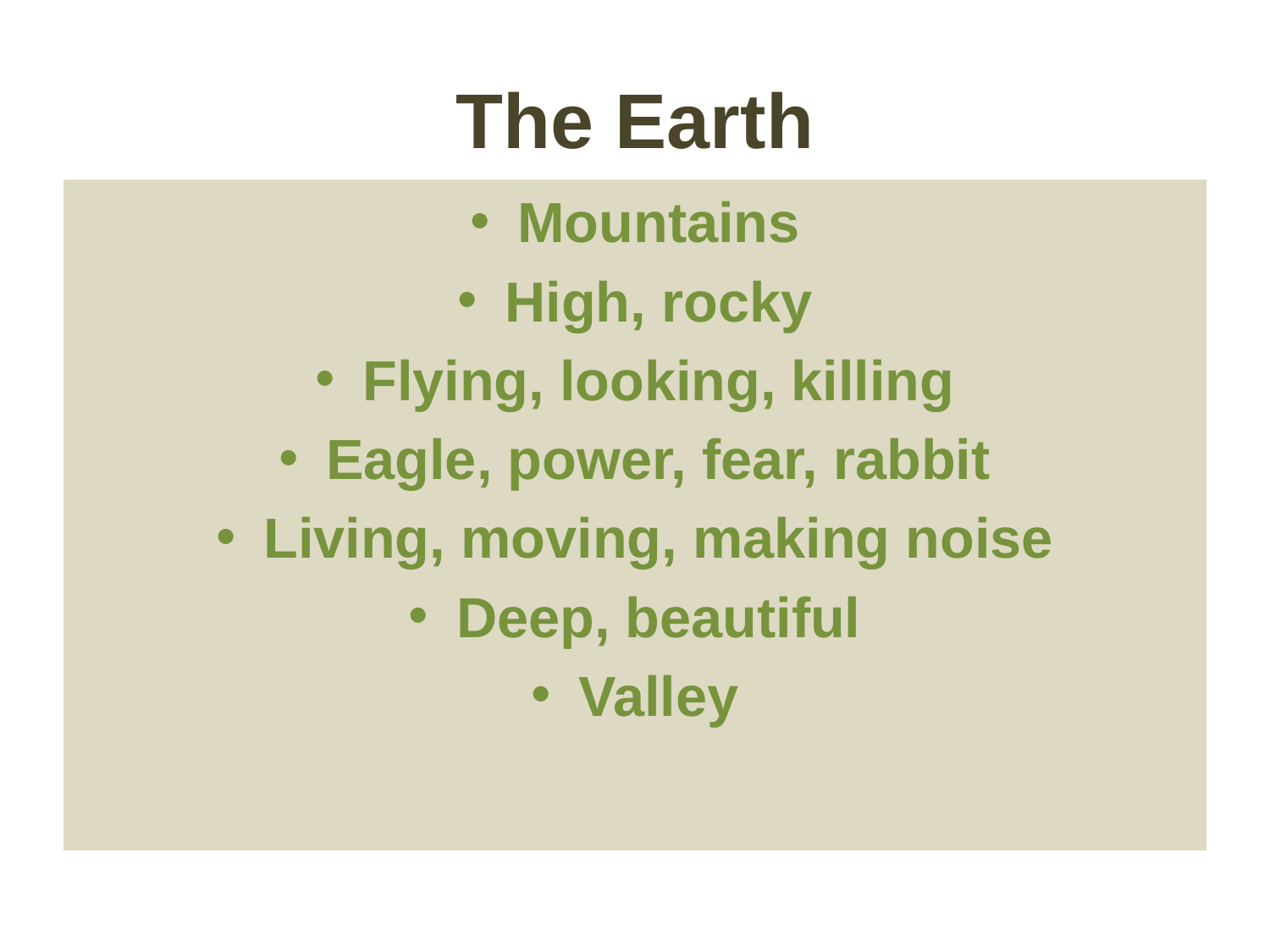

# The Earth
Mountains
High, rocky
Flying, looking, killing
Eagle, power, fear, rabbit
Living, moving, making noise
Deep, beautiful
Valley